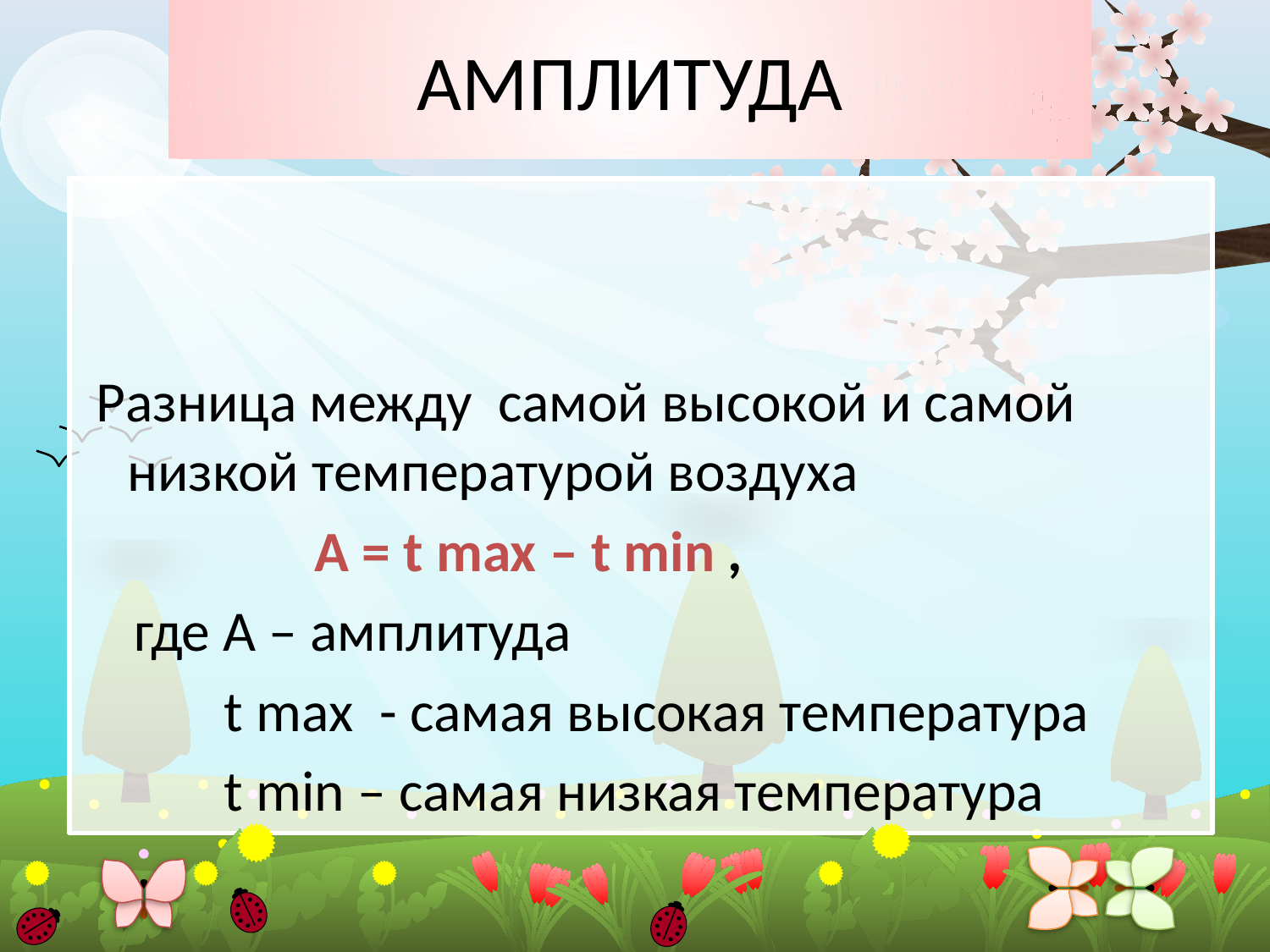

# АМПЛИТУДА

 Разница между  самой высокой и самой низкой температурой воздуха
                  А = t max – t min ,
    где А – амплитуда
           t max  - самая высокая температура
           t min – самая низкая температура